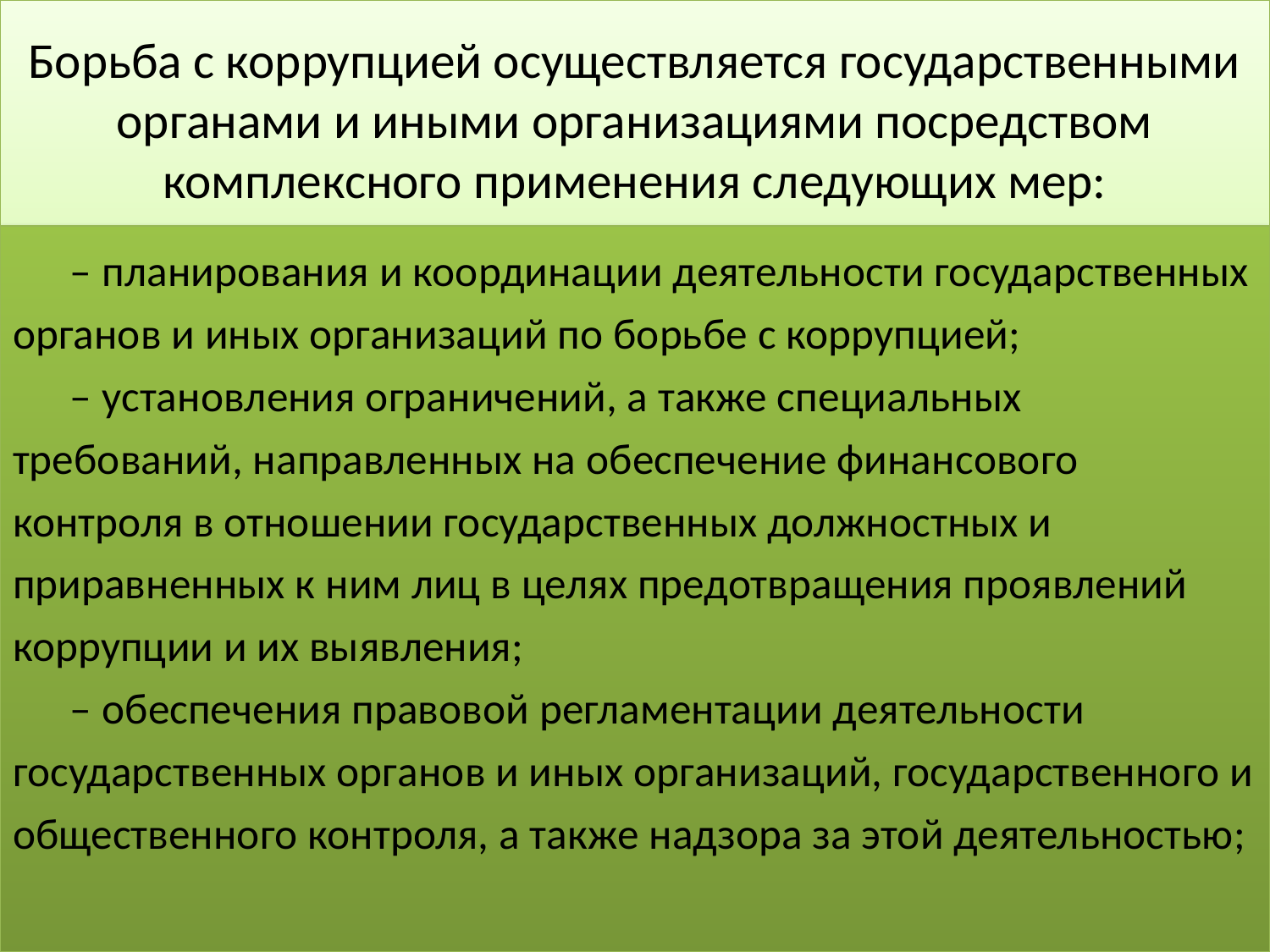

# Борьба с коррупцией осуществляется государственными органами и иными организациями посредством комплексного применения следующих мер:
– планирования и координации деятельности государственных органов и иных организаций по борьбе с коррупцией;
– установления ограничений, а также специальных требований, направленных на обеспечение финансового контроля в отношении государственных должностных и приравненных к ним лиц в целях предотвращения проявлений коррупции и их выявления;
– обеспечения правовой регламентации деятельности государственных органов и иных организаций, государственного и общественного контроля, а также надзора за этой деятельностью;